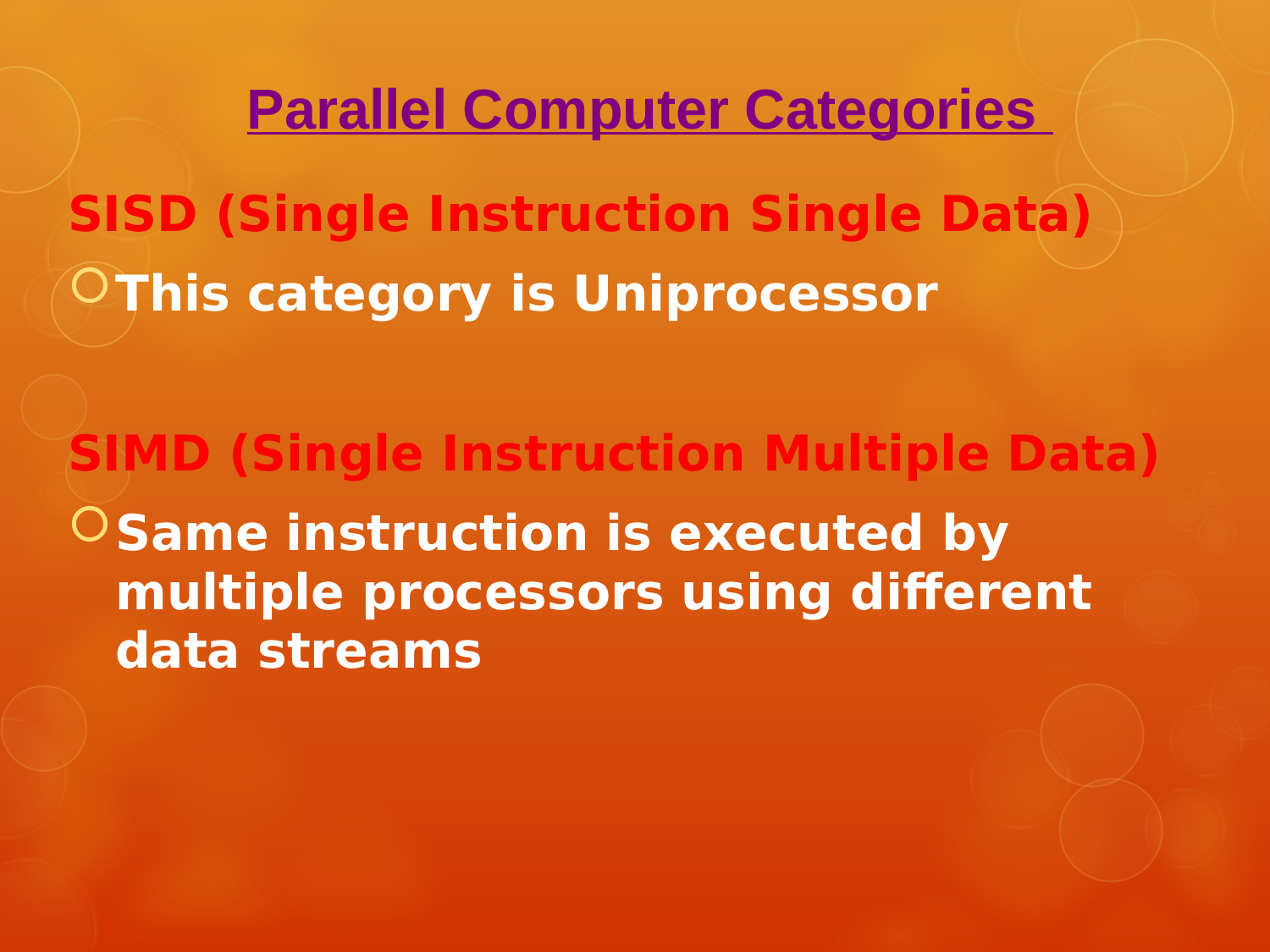

Parallel Computer Categories
SISD (Single Instruction Single Data)
This category is Uniprocessor

SIMD (Single Instruction Multiple Data)
Same instruction is executed by multiple processors using different data streams